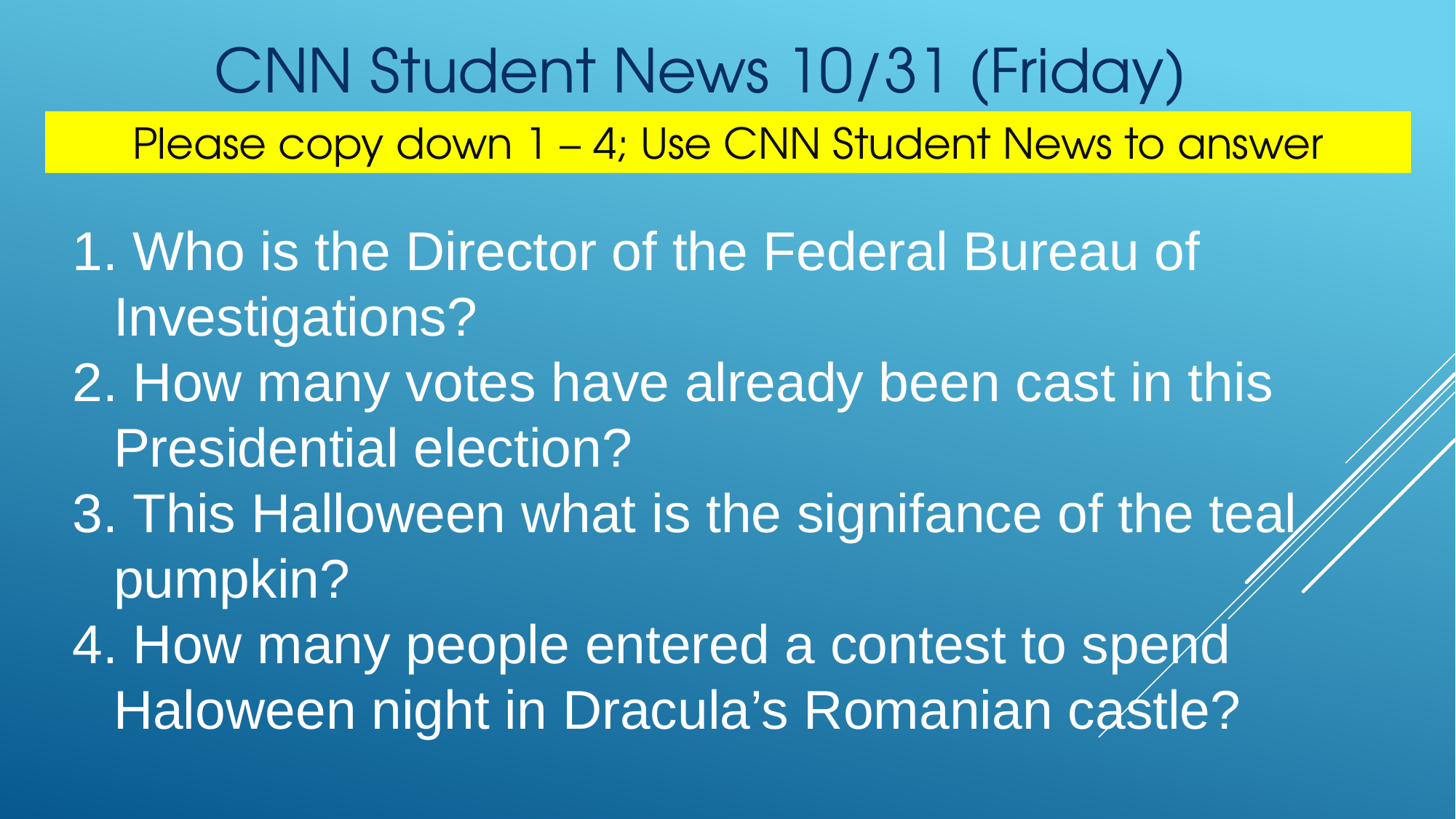

CNN Student News 10/31 (Friday)
Please copy down 1 – 4; Use CNN Student News to answer

 Who is the Director of the Federal Bureau of Investigations?
 How many votes have already been cast in this Presidential election?
 This Halloween what is the signifance of the teal pumpkin?
 How many people entered a contest to spend Haloween night in Dracula’s Romanian castle?